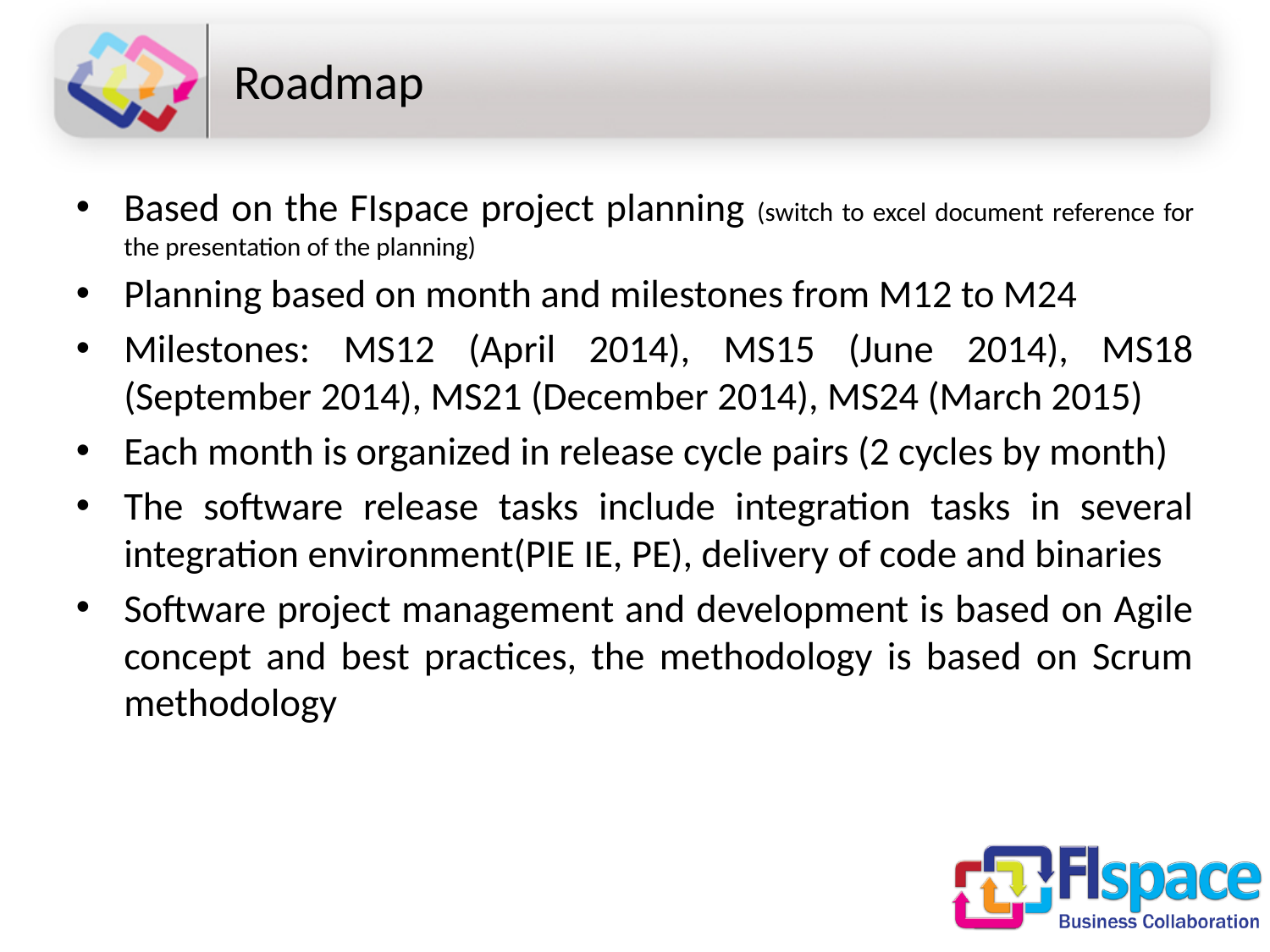

# Roadmap
Based on the FIspace project planning (switch to excel document reference for the presentation of the planning)
Planning based on month and milestones from M12 to M24
Milestones: MS12 (April 2014), MS15 (June 2014), MS18 (September 2014), MS21 (December 2014), MS24 (March 2015)
Each month is organized in release cycle pairs (2 cycles by month)
The software release tasks include integration tasks in several integration environment(PIE IE, PE), delivery of code and binaries
Software project management and development is based on Agile concept and best practices, the methodology is based on Scrum methodology